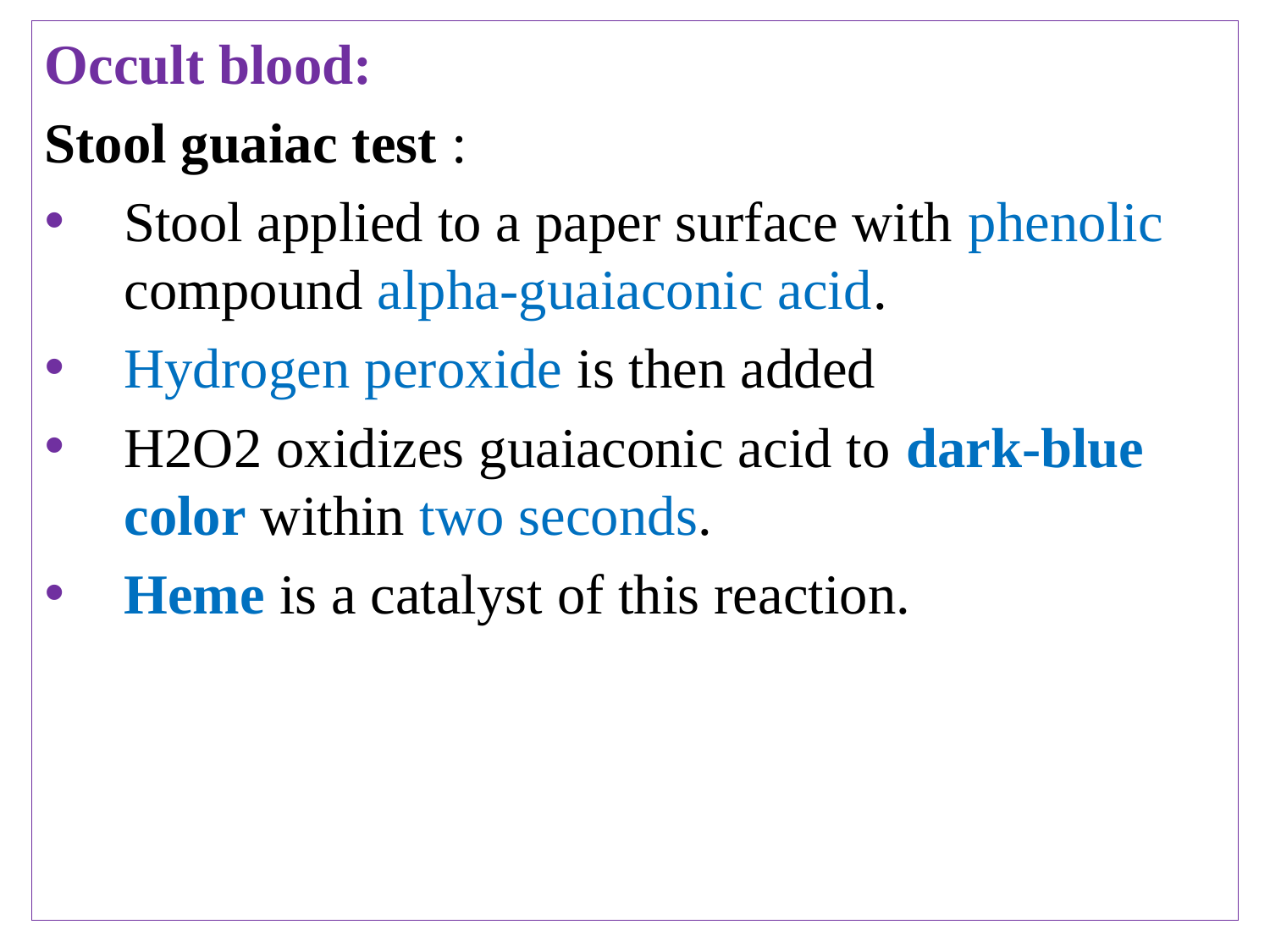

Occult blood:
Stool guaiac test :
Stool applied to a paper surface with phenolic compound alpha-guaiaconic acid.
Hydrogen peroxide is then added
H2O2 oxidizes guaiaconic acid to dark-blue color within two seconds.
Heme is a catalyst of this reaction.
# N